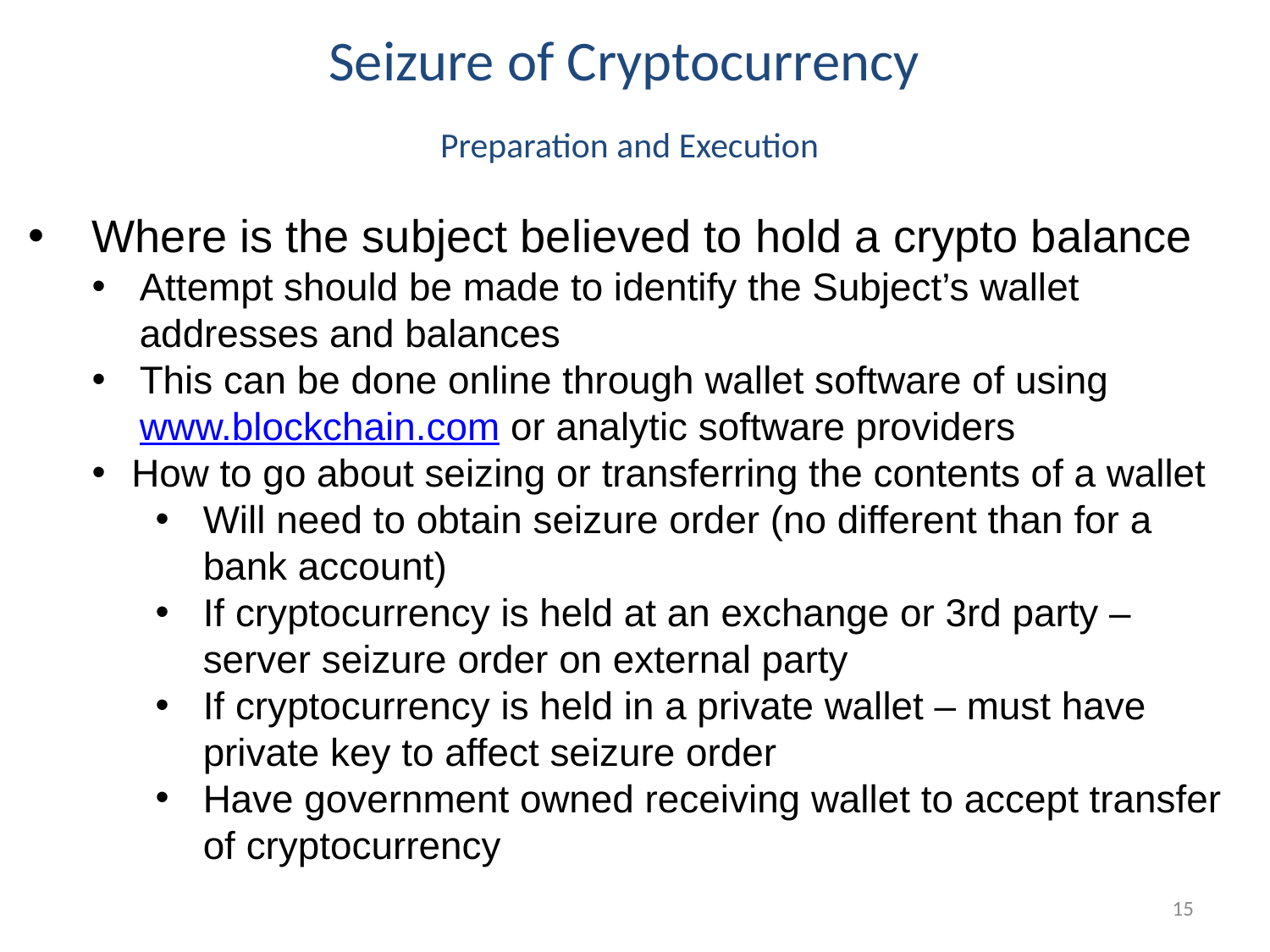

Seizure of Cryptocurrency
Preparation and Execution
Where is the subject believed to hold a crypto balance
Attempt should be made to identify the Subject’s wallet addresses and balances
This can be done online through wallet software of using www.blockchain.com or analytic software providers
How to go about seizing or transferring the contents of a wallet
Will need to obtain seizure order (no different than for a bank account)
If cryptocurrency is held at an exchange or 3rd party – server seizure order on external party
If cryptocurrency is held in a private wallet – must have private key to affect seizure order
Have government owned receiving wallet to accept transfer of cryptocurrency

15